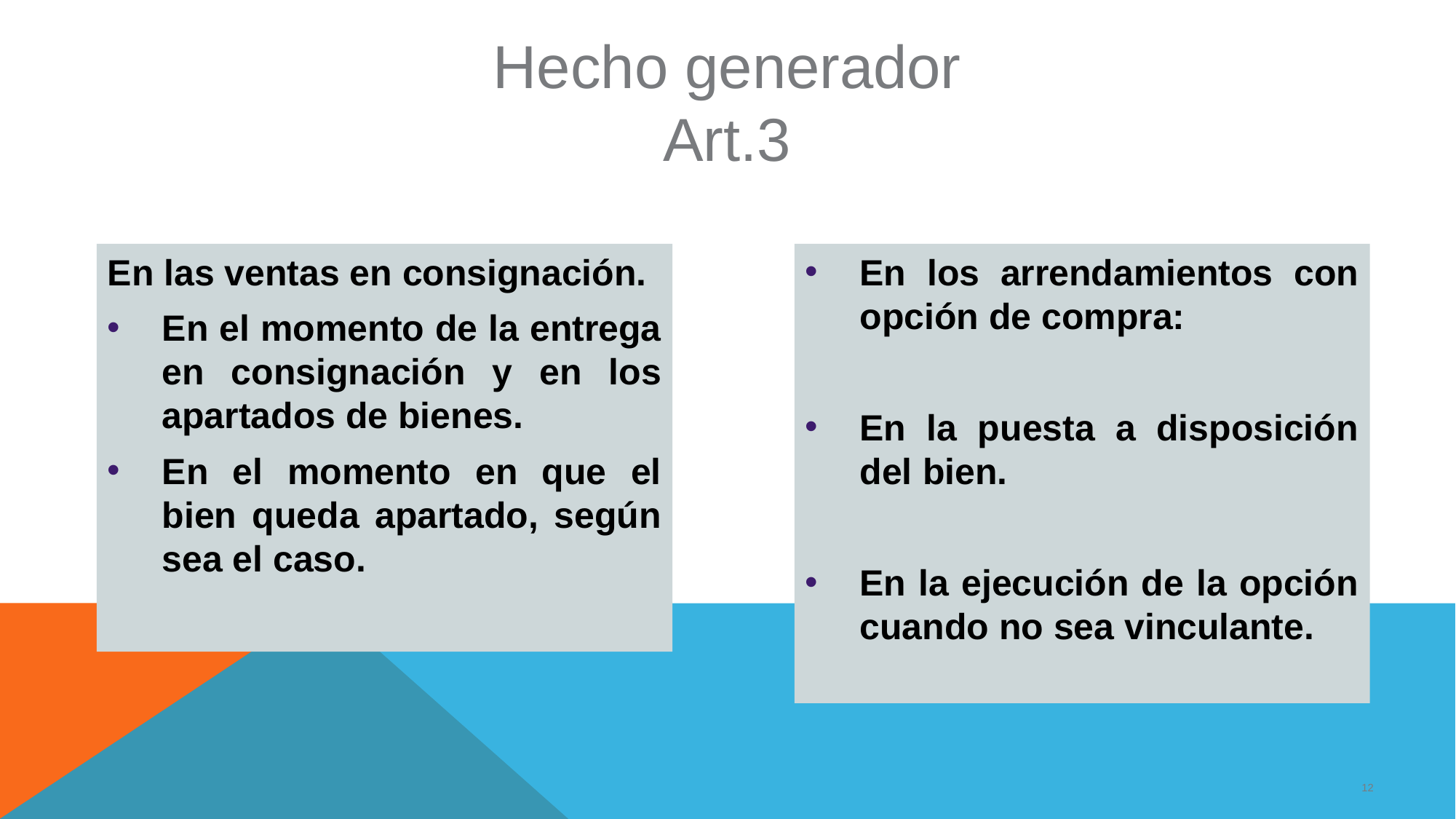

Hecho generador
Art.3
En las ventas en consignación.
En el momento de la entrega en consignación y en los apartados de bienes.
En el momento en que el bien queda apartado, según sea el caso.

En los arrendamientos con opción de compra:

En la puesta a disposición del bien.

En la ejecución de la opción cuando no sea vinculante.